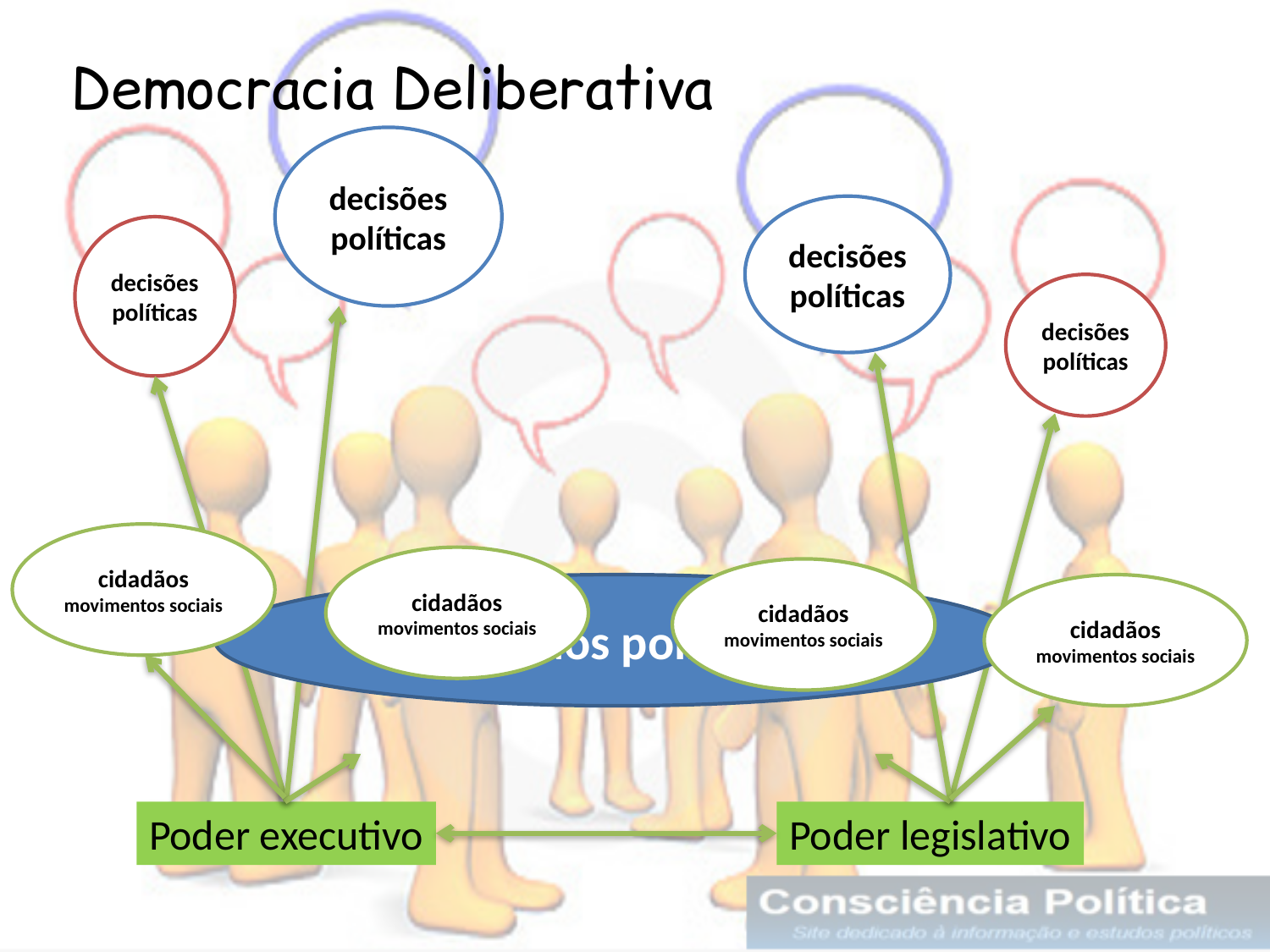

Democracia Deliberativa
decisões políticas
decisões políticas
decisões políticas
decisões políticas
cidadãos
movimentos sociais
cidadãos
movimentos sociais
cidadãos
movimentos sociais
partidos políticos
cidadãos
movimentos sociais
Poder executivo
Poder legislativo